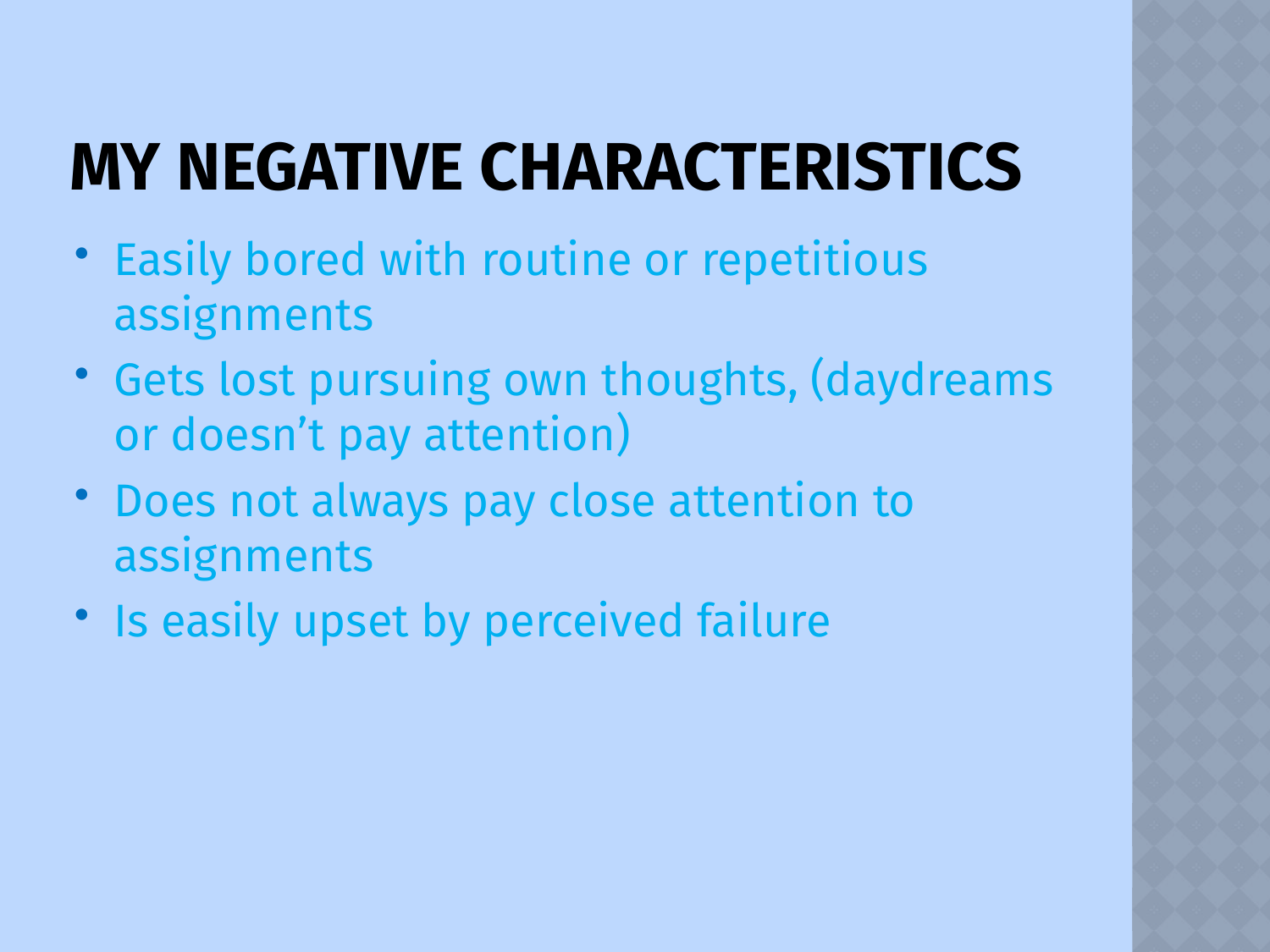

# My Negative Characteristics
Easily bored with routine or repetitious assignments
Gets lost pursuing own thoughts, (daydreams or doesn’t pay attention)
Does not always pay close attention to assignments
Is easily upset by perceived failure